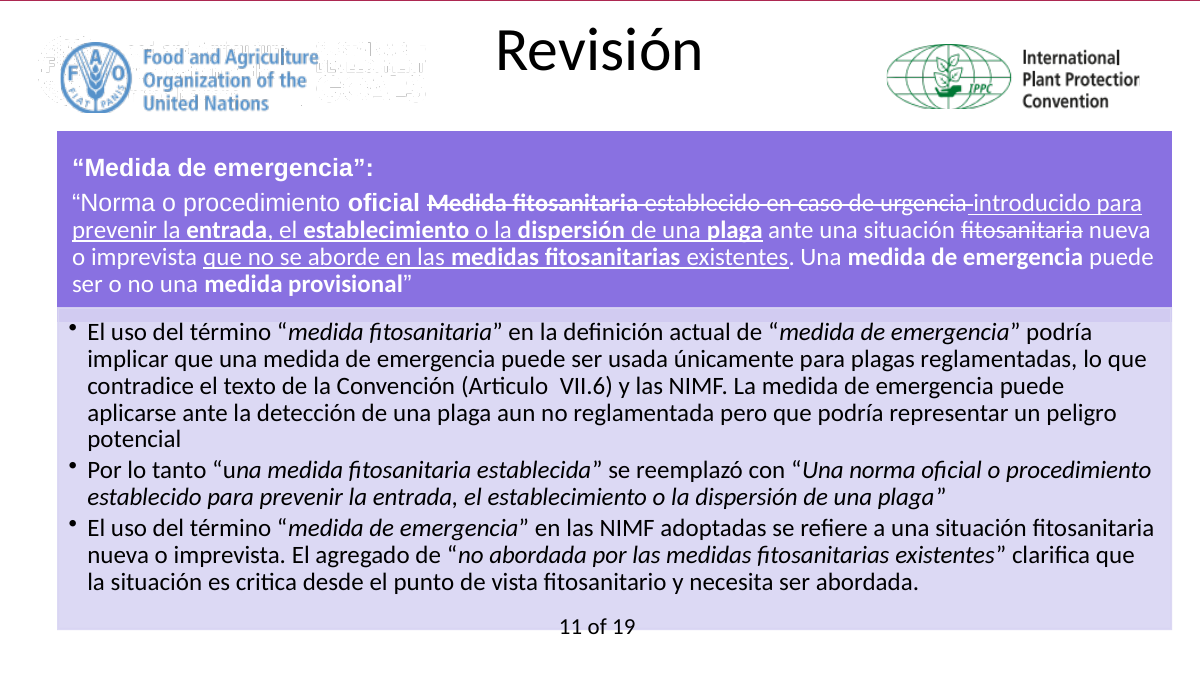

Revisión
“Medida de emergencia”:
“Norma o procedimiento oficial Medida fitosanitaria establecido en caso de urgencia introducido para prevenir la entrada, el establecimiento o la dispersión de una plaga ante una situación fitosanitaria nueva o imprevista que no se aborde en las medidas fitosanitarias existentes. Una medida de emergencia puede ser o no una medida provisional”
El uso del término “medida fitosanitaria” en la definición actual de “medida de emergencia” podría implicar que una medida de emergencia puede ser usada únicamente para plagas reglamentadas, lo que contradice el texto de la Convención (Articulo  VII.6) y las NIMF. La medida de emergencia puede aplicarse ante la detección de una plaga aun no reglamentada pero que podría representar un peligro potencial
Por lo tanto “una medida fitosanitaria establecida” se reemplazó con “Una norma oficial o procedimiento establecido para prevenir la entrada, el establecimiento o la dispersión de una plaga”
El uso del término “medida de emergencia” en las NIMF adoptadas se refiere a una situación fitosanitaria nueva o imprevista. El agregado de “no abordada por las medidas fitosanitarias existentes” clarifica que la situación es critica desde el punto de vista fitosanitario y necesita ser abordada.
11 of 19